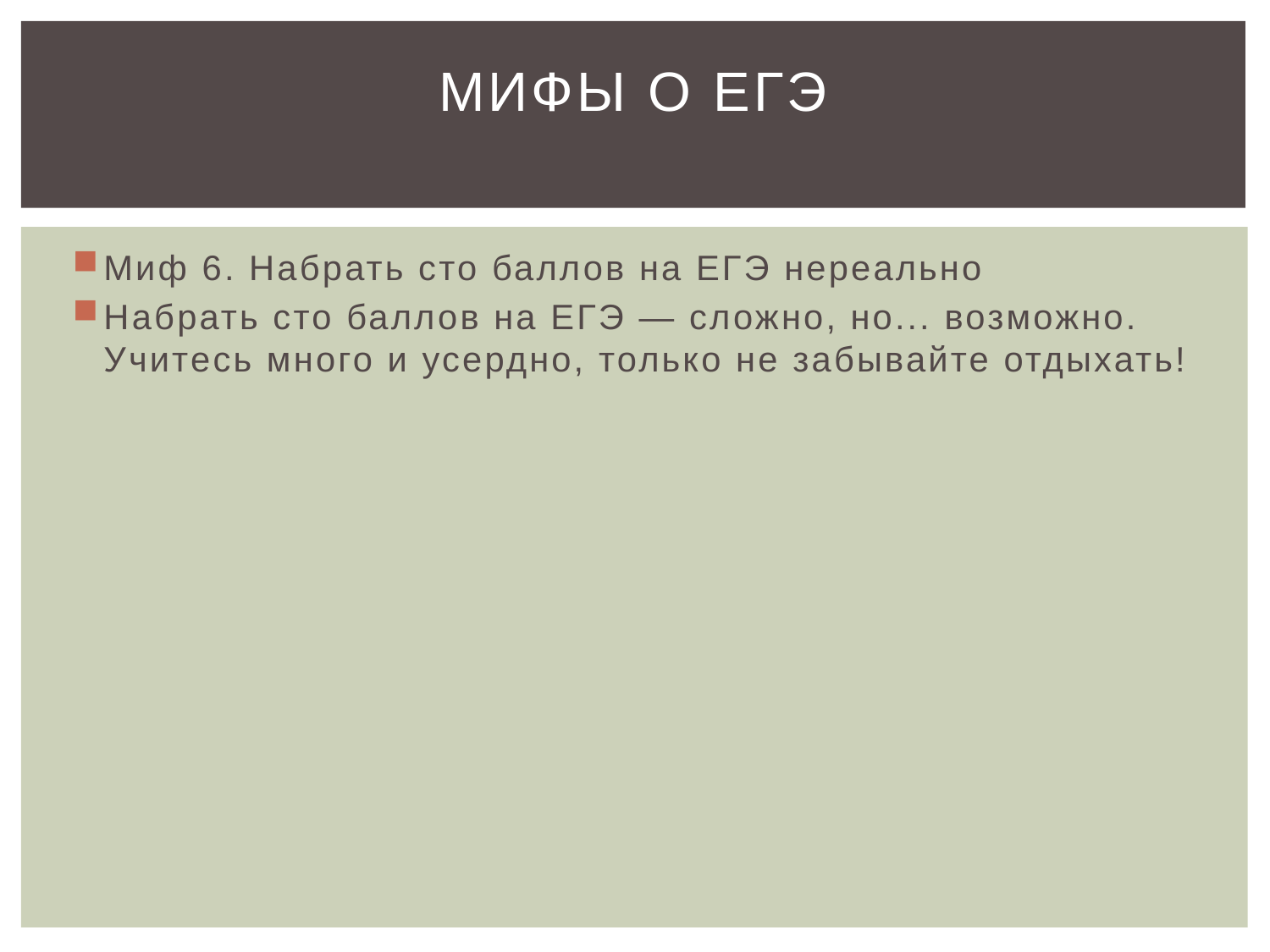

# Мифы о ЕГЭ
Миф 6. Набрать сто баллов на ЕГЭ нереально
Набрать сто баллов на ЕГЭ — сложно, но... возможно. Учитесь много и усердно, только не забывайте отдыхать!